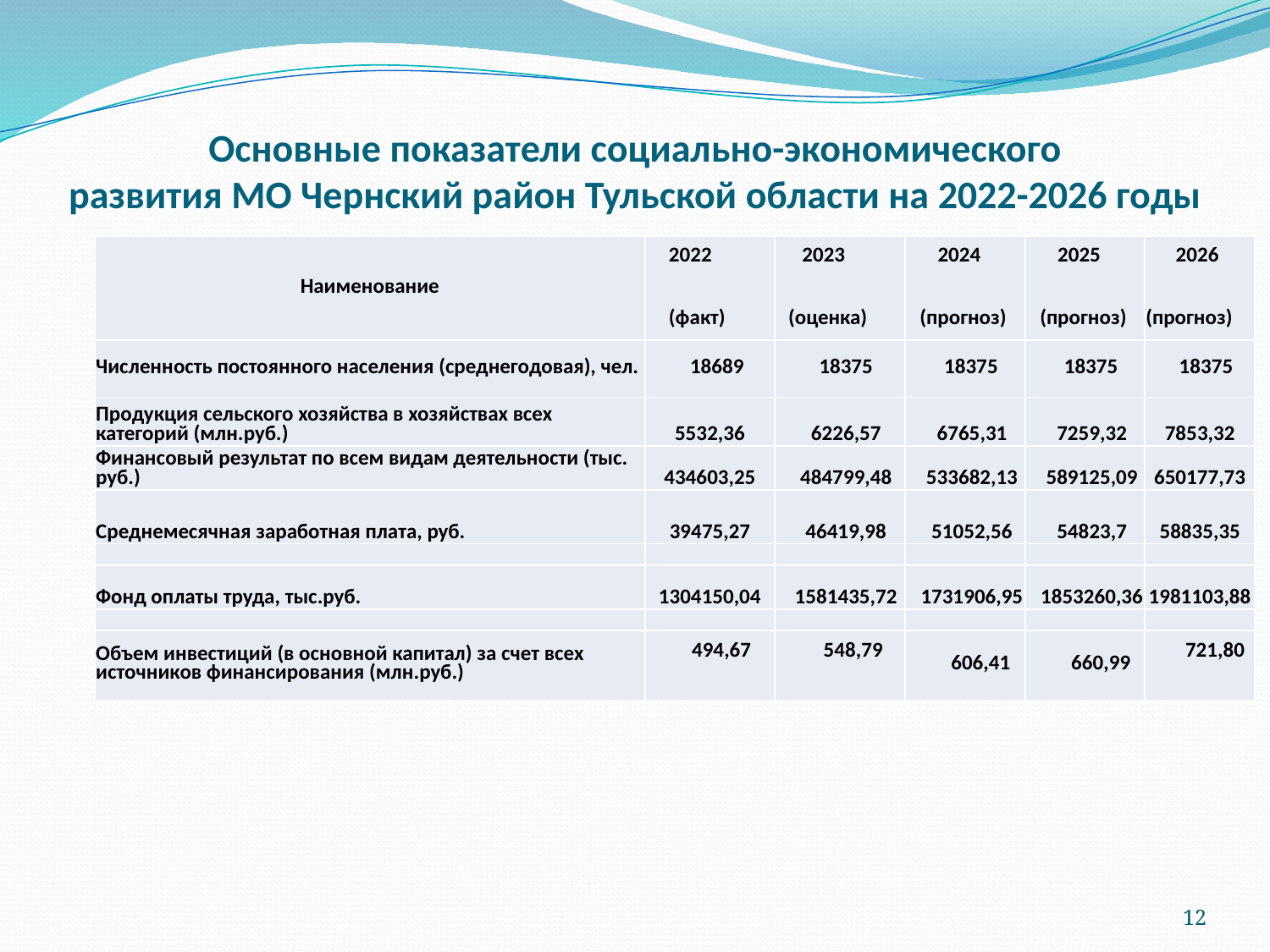

# Основные показатели социально-экономического развития МО Чернский район Тульской области на 2022-2026 годы
| Наименование | 2022 (факт) | 2023 (оценка) | 2024 (прогноз) | 2025 (прогноз) | 2026 (прогноз) |
| --- | --- | --- | --- | --- | --- |
| Численность постоянного населения (среднегодовая), чел. | 18689 | 18375 | 18375 | 18375 | 18375 |
| Продукция сельского хозяйства в хозяйствах всех категорий (млн.руб.) | 5532,36 | 6226,57 | 6765,31 | 7259,32 | 7853,32 |
| Финансовый результат по всем видам деятельности (тыс. руб.) | 434603,25 | 484799,48 | 533682,13 | 589125,09 | 650177,73 |
| Среднемесячная заработная плата, руб. | 39475,27 | 46419,98 | 51052,56 | 54823,7 | 58835,35 |
|  |  |  |  |  |  |
| Фонд оплаты труда, тыс.руб. | 1304150,04 | 1581435,72 | 1731906,95 | 1853260,36 | 1981103,88 |
|  |  |  |  |  |  |
| Объем инвестиций (в основной капитал) за счет всех источников финансирования (млн.руб.) | 494,67 | 548,79 | 606,41 | 660,99 | 721,80 |
12